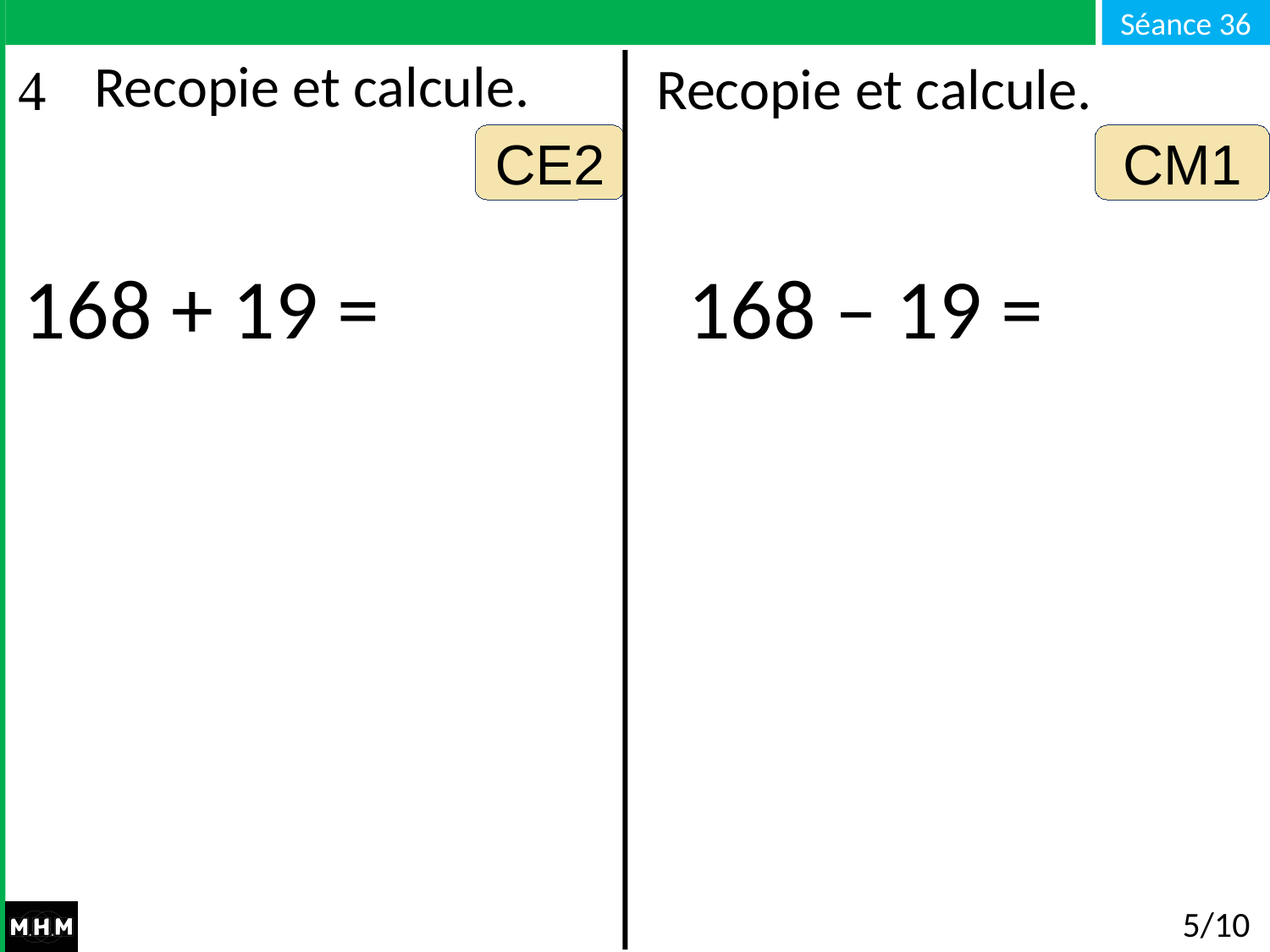

# Recopie et calcule.
Recopie et calcule.
CE2
CM1
168 + 19 =
168 – 19 =
5/10